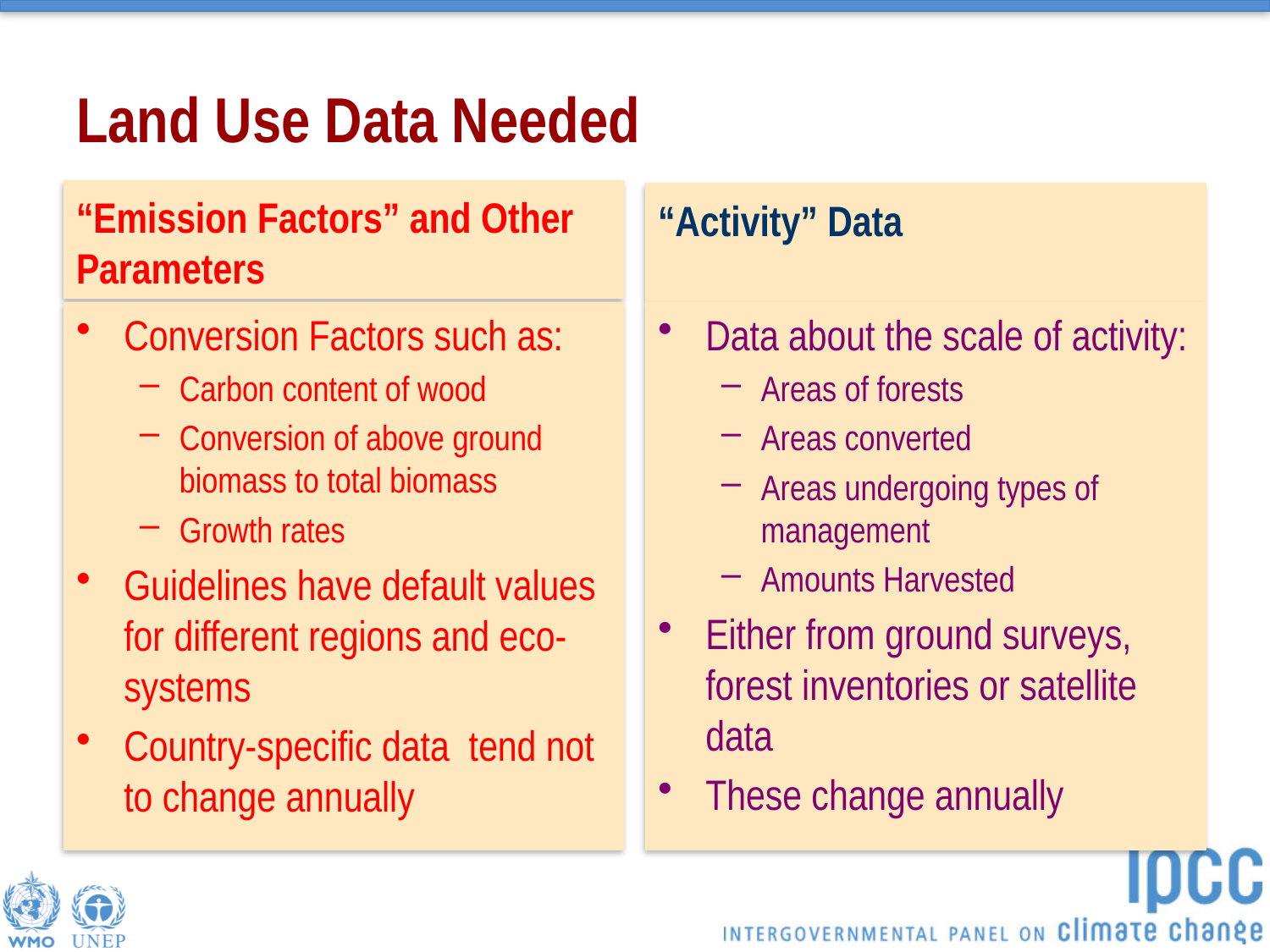

# Land Use Data Needed
“Emission Factors” and Other Parameters
“Activity” Data

Conversion Factors such as:
Carbon content of wood
Conversion of above ground biomass to total biomass
Growth rates
Guidelines have default values for different regions and eco-systems
Country-specific data  tend not to change annually

Data about the scale of activity:
Areas of forests
Areas converted
Areas undergoing types of management
Amounts Harvested
Either from ground surveys, forest inventories or satellite data
These change annually